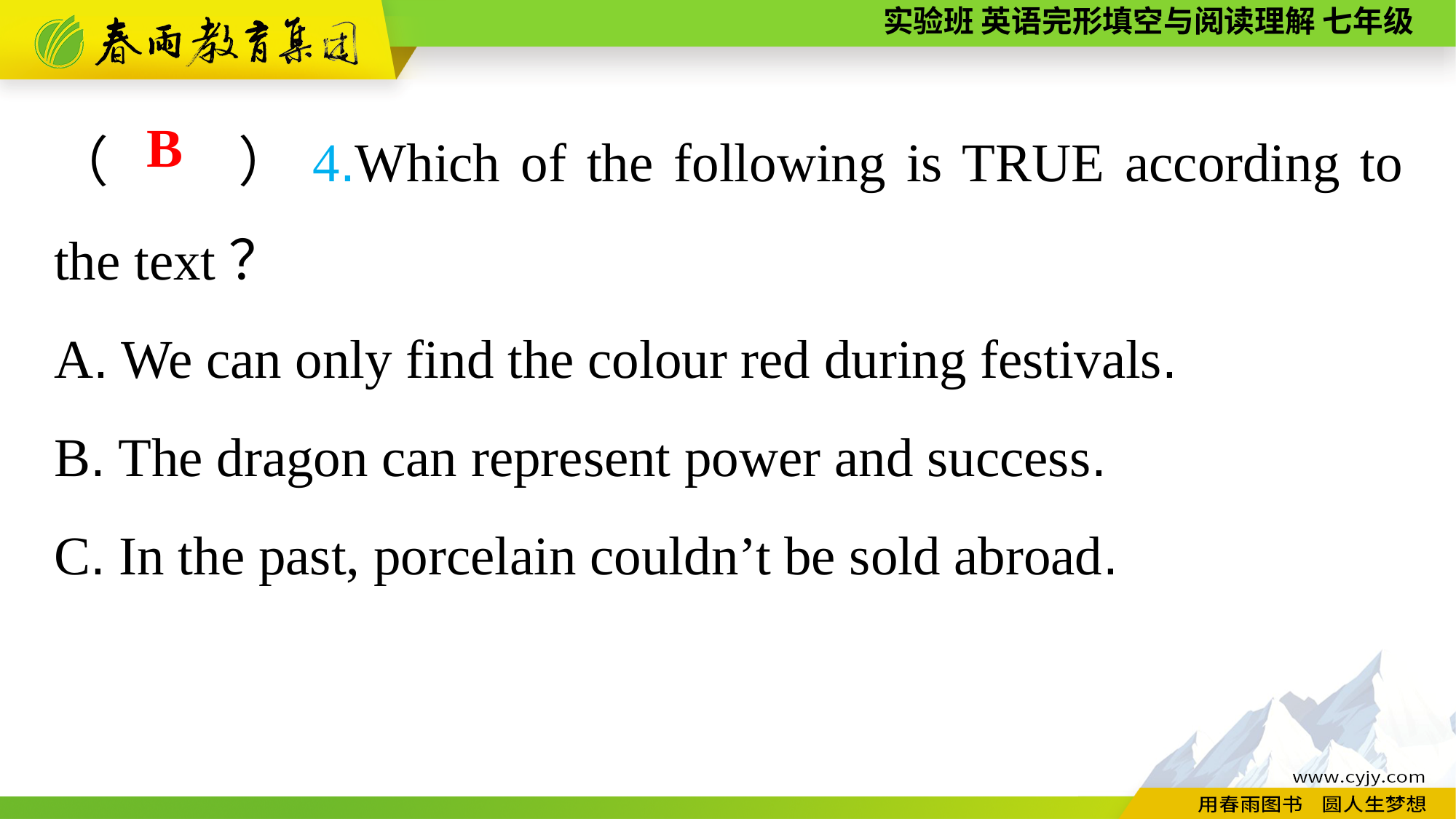

（　　）4.Which of the following is TRUE according to the text？
A. We can only find the colour red during festivals.
B. The dragon can represent power and success.
C. In the past, porcelain couldn’t be sold abroad.
B